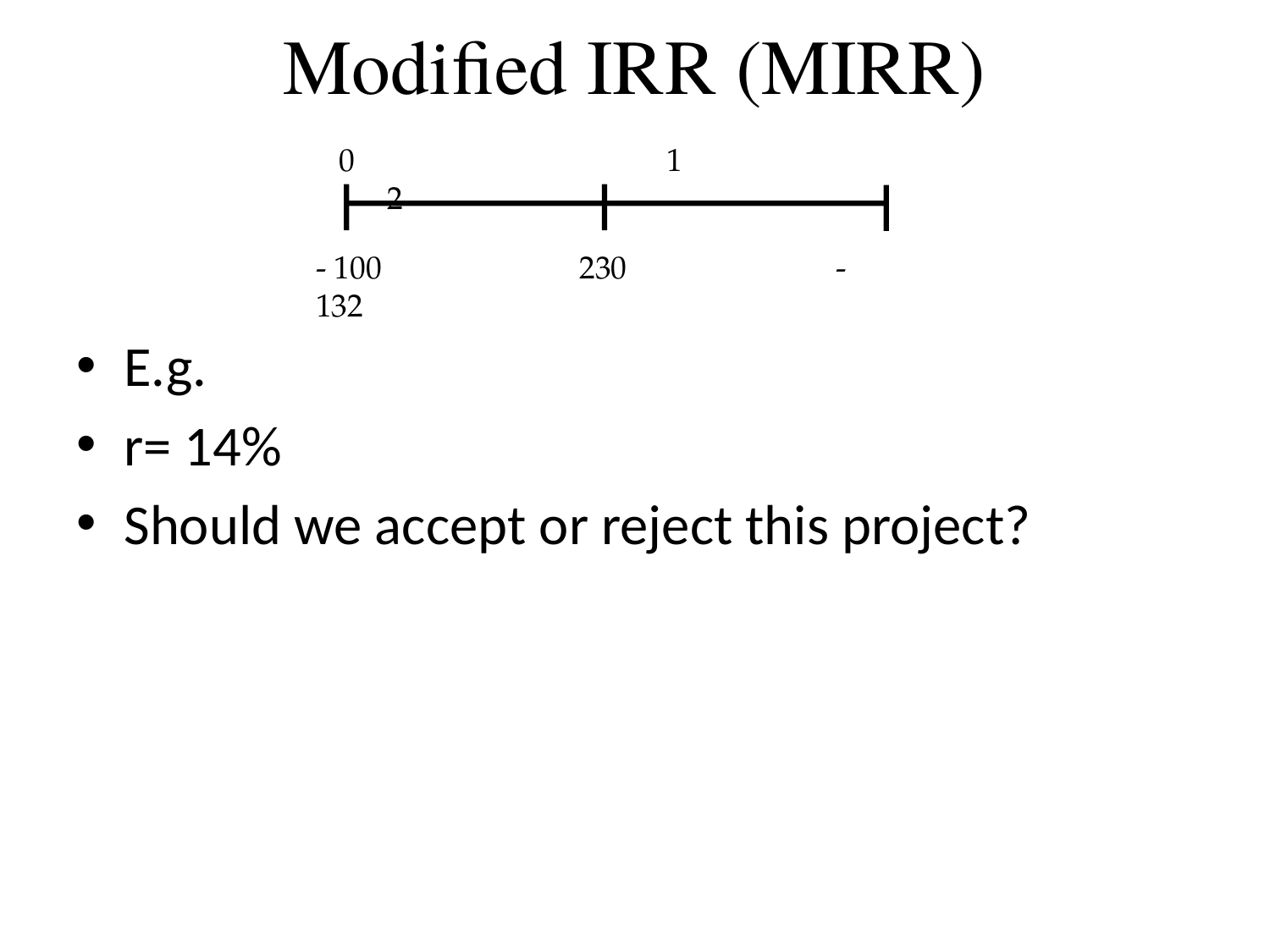

# Modified IRR (MIRR)
0	                         1                              2

E.g.
r= 14%
Should we accept or reject this project?

- 100	                 230                          -132